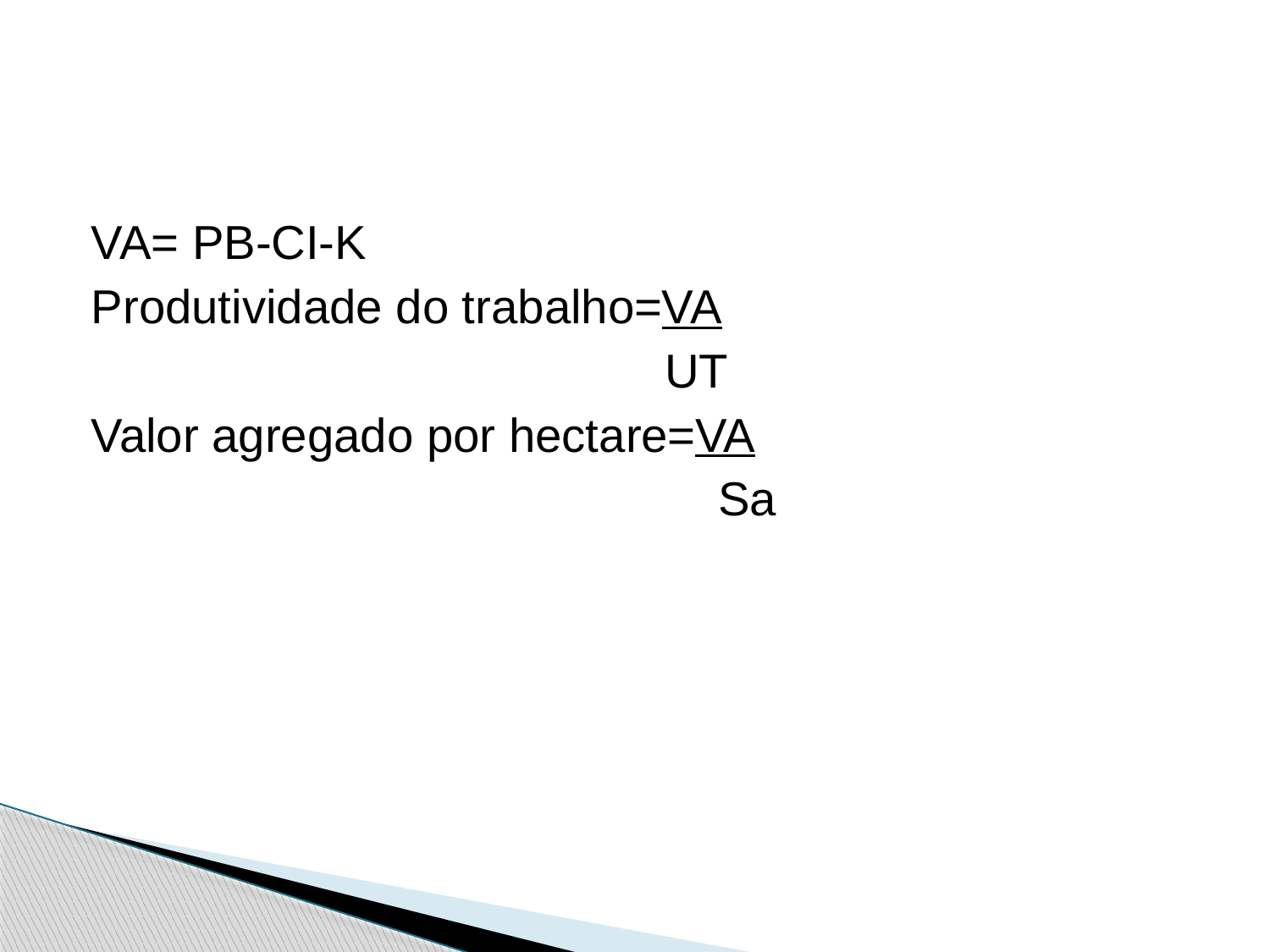

#
VA= PB-CI-K
Produtividade do trabalho=VA
                                           UT
Valor agregado por hectare=VA
                                               Sa